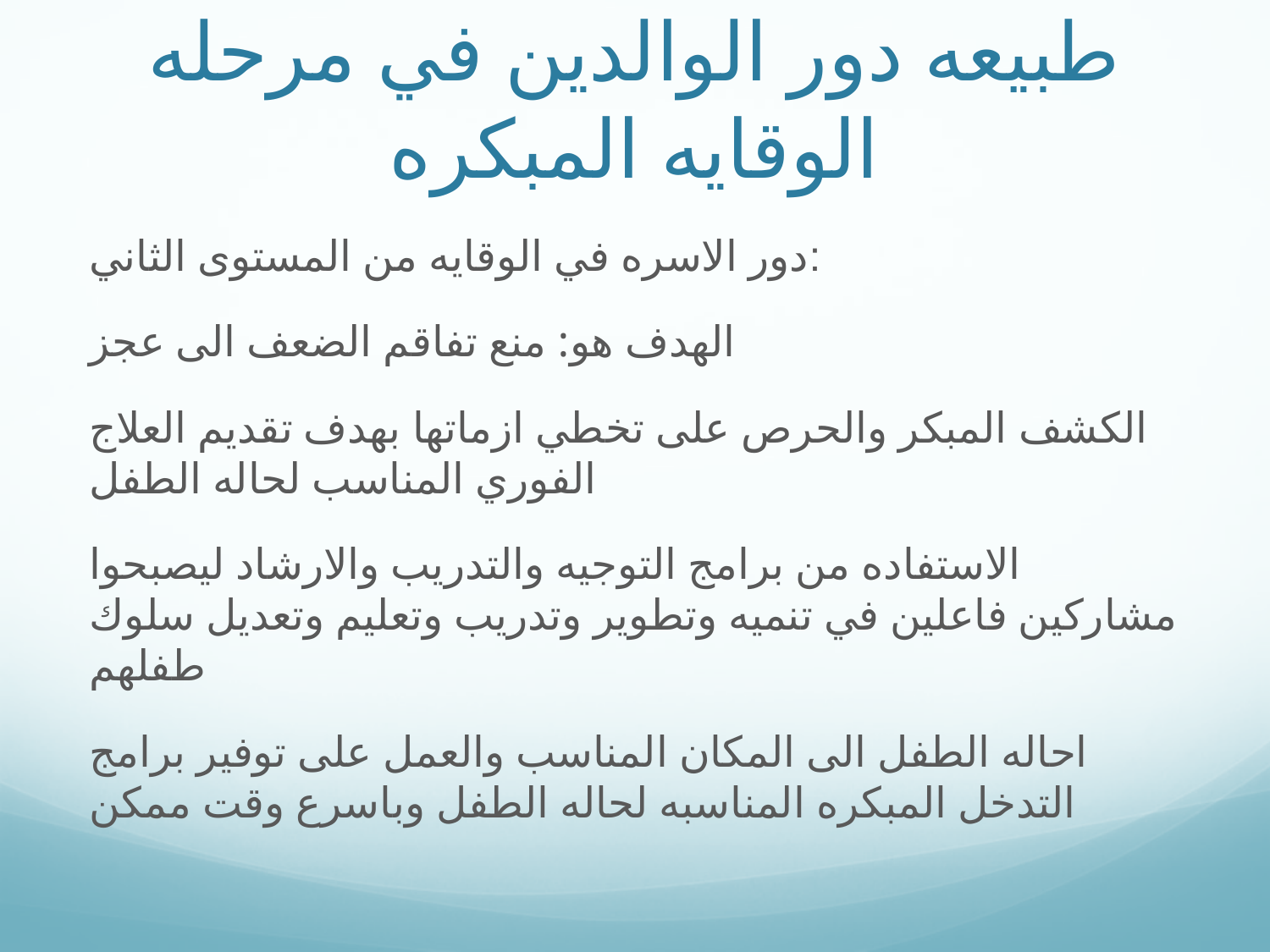

# طبيعه دور الوالدين في مرحله الوقايه المبكره
دور الاسره في الوقايه من المستوى الثاني:
الهدف هو: منع تفاقم الضعف الى عجز
الكشف المبكر والحرص على تخطي ازماتها بهدف تقديم العلاج الفوري المناسب لحاله الطفل
الاستفاده من برامج التوجيه والتدريب والارشاد ليصبحوا مشاركين فاعلين في تنميه وتطوير وتدريب وتعليم وتعديل سلوك طفلهم
احاله الطفل الى المكان المناسب والعمل على توفير برامج التدخل المبكره المناسبه لحاله الطفل وباسرع وقت ممكن